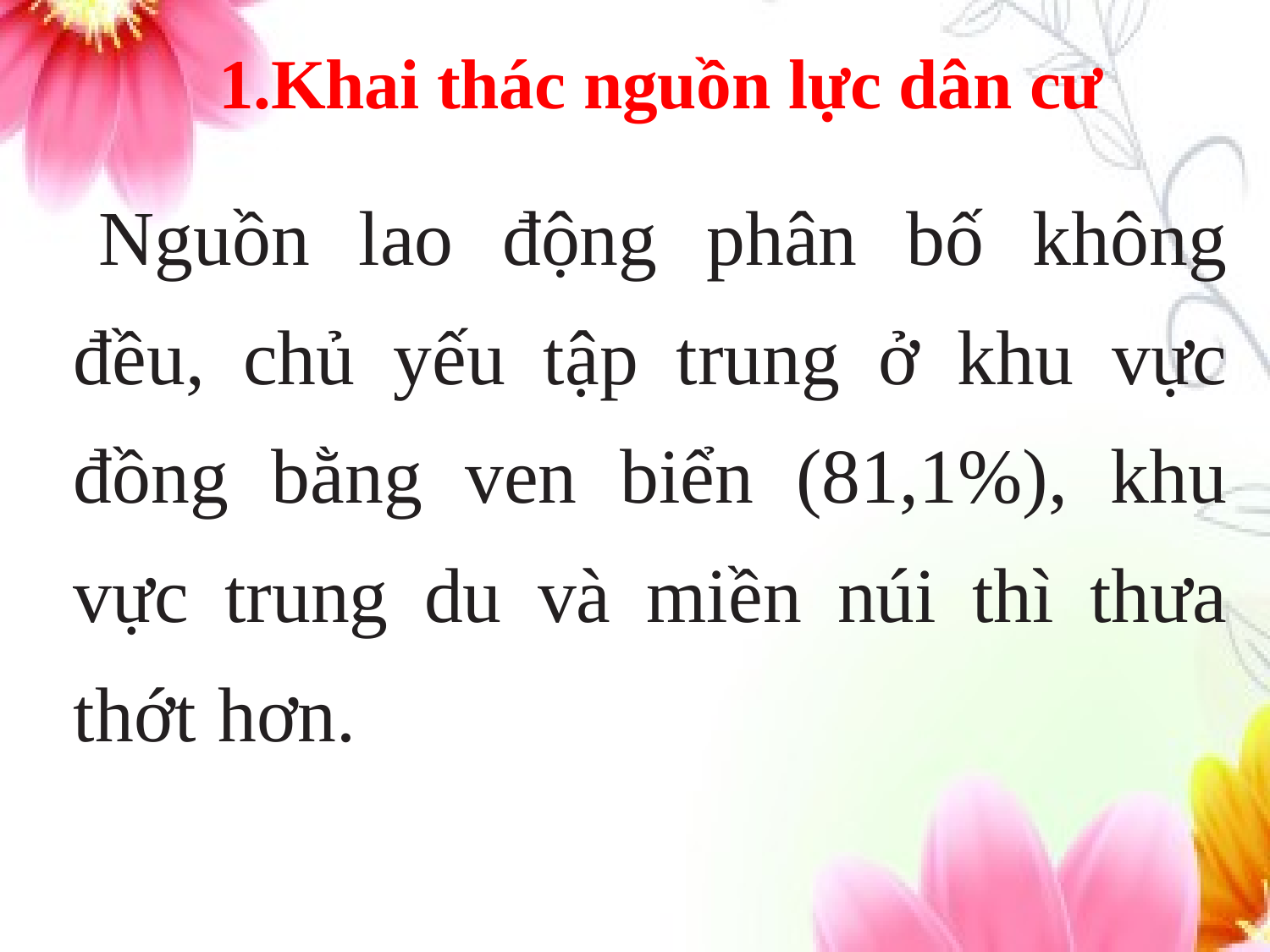

1.Khai thác nguồn lực dân cư
Nguồn lao động phân bố không đều, chủ yếu tập trung ở khu vực đồng bằng ven biển (81,1%), khu vực trung du và miền núi thì thưa thớt hơn.